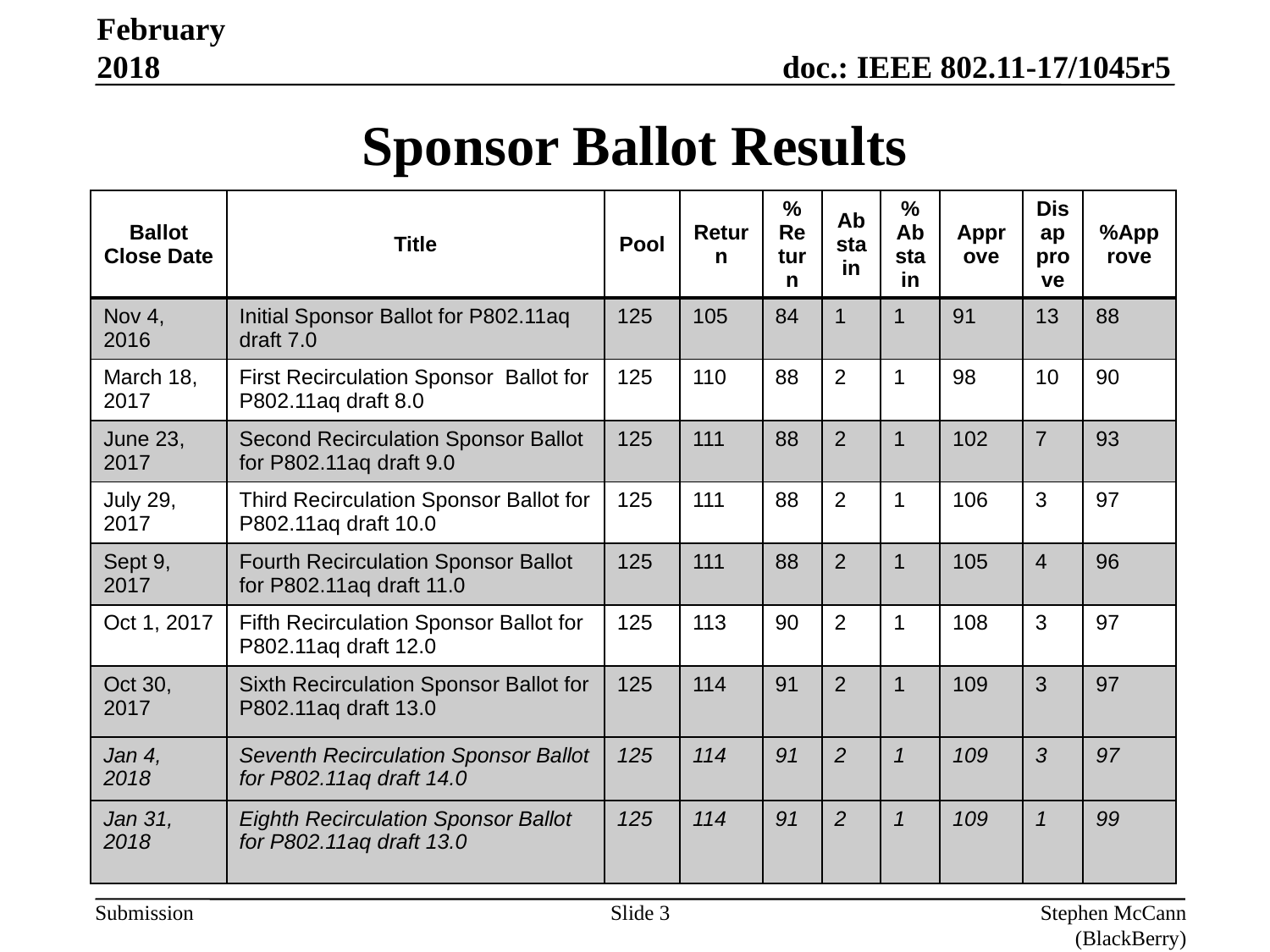

February 2018
# Sponsor Ballot Results
| Ballot Close Date | Title | Pool | Return | %Return | Abstain | %Abstain | Approve | Disapprove | %Approve |
| --- | --- | --- | --- | --- | --- | --- | --- | --- | --- |
| Nov 4, 2016 | Initial Sponsor Ballot for P802.11aq draft 7.0 | 125 | 105 | 84 | 1 | 1 | 91 | 13 | 88 |
| March 18, 2017 | First Recirculation Sponsor Ballot for P802.11aq draft 8.0 | 125 | 110 | 88 | 2 | 1 | 98 | 10 | 90 |
| June 23, 2017 | Second Recirculation Sponsor Ballot for P802.11aq draft 9.0 | 125 | 111 | 88 | 2 | 1 | 102 | 7 | 93 |
| July 29, 2017 | Third Recirculation Sponsor Ballot for P802.11aq draft 10.0 | 125 | 111 | 88 | 2 | 1 | 106 | 3 | 97 |
| Sept 9, 2017 | Fourth Recirculation Sponsor Ballot for P802.11aq draft 11.0 | 125 | 111 | 88 | 2 | 1 | 105 | 4 | 96 |
| Oct 1, 2017 | Fifth Recirculation Sponsor Ballot for P802.11aq draft 12.0 | 125 | 113 | 90 | 2 | 1 | 108 | 3 | 97 |
| Oct 30, 2017 | Sixth Recirculation Sponsor Ballot for P802.11aq draft 13.0 | 125 | 114 | 91 | 2 | 1 | 109 | 3 | 97 |
| Jan 4, 2018 | Seventh Recirculation Sponsor Ballot for P802.11aq draft 14.0 | 125 | 114 | 91 | 2 | 1 | 109 | 3 | 97 |
| Jan 31, 2018 | Eighth Recirculation Sponsor Ballot for P802.11aq draft 13.0 | 125 | 114 | 91 | 2 | 1 | 109 | 1 | 99 |
Slide 3
Stephen McCann (BlackBerry)